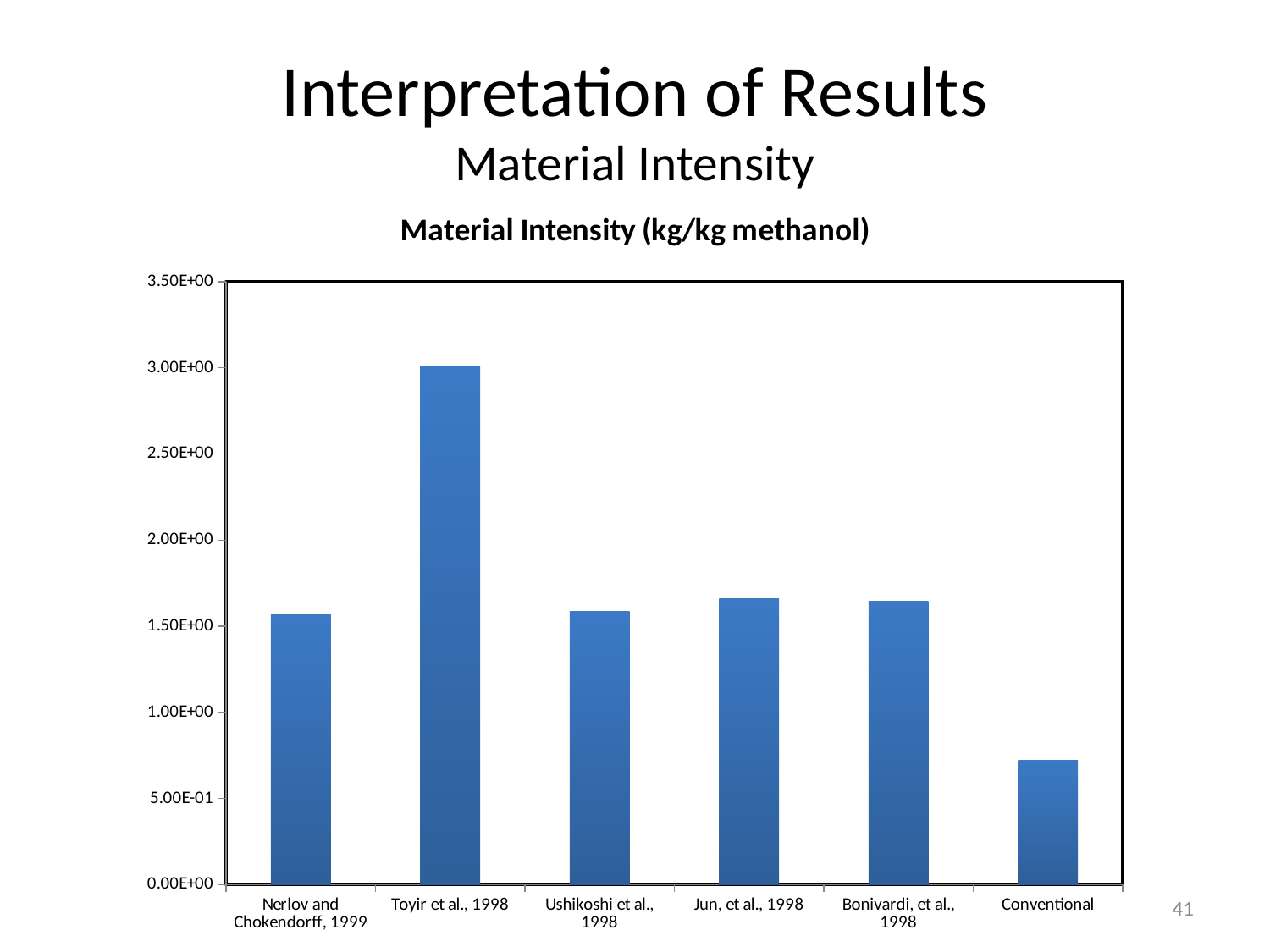

# Interpretation of Results Material Intensity

### Chart:

| Category | Material Intensity (kg/kg methanol) |
|---|---|
| Nerlov and Chokendorff, 1999 | 1.5690284879474068 |
| Toyir et al., 1998 | 3.012028430836523 |
| Ushikoshi et al., 1998 | 1.5872464827334185 |
| Jun, et al., 1998 | 1.6577696526508225 |
| Bonivardi, et al., 1998 | 1.6452554744525547 |
| Conventional | 0.7227268335104842 |
41